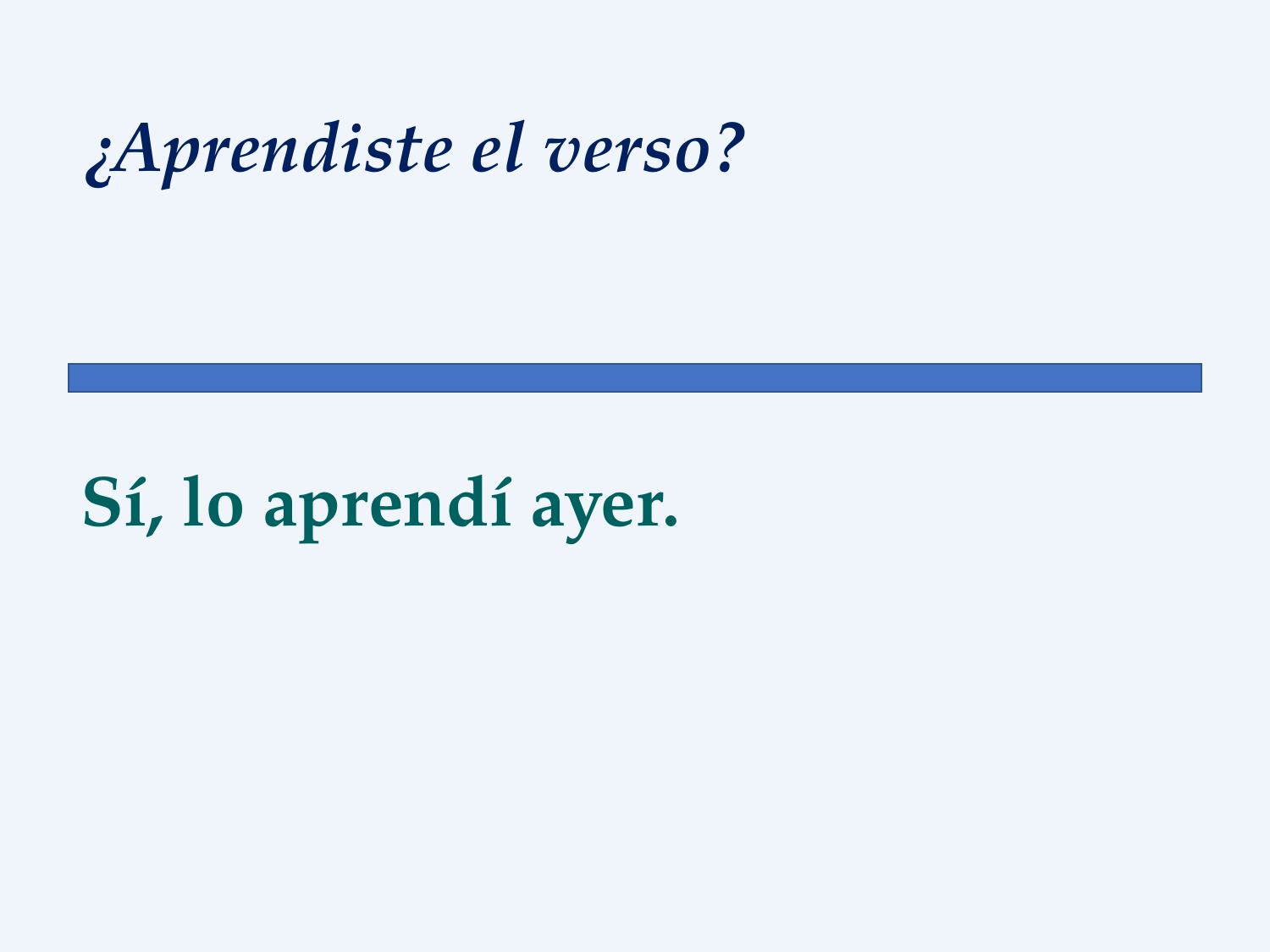

¿Aprendiste el verso?

Sí, lo aprendí ayer.